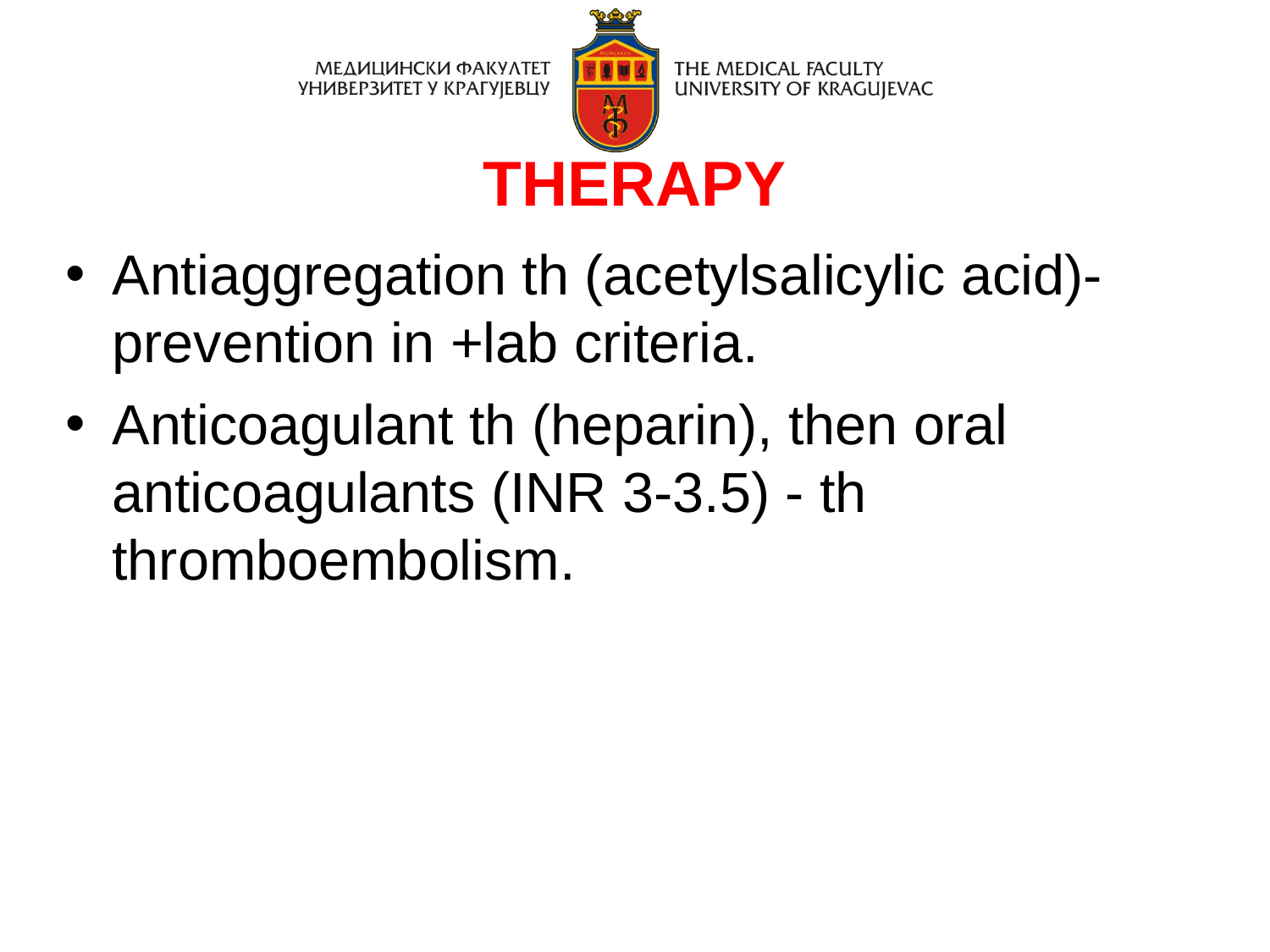

THERAPY
Antiaggregation th (acetylsalicylic acid)-prevention in +lab criteria.
Anticoagulant th (heparin), then oral anticoagulants (INR 3-3.5) - th thromboembolism.